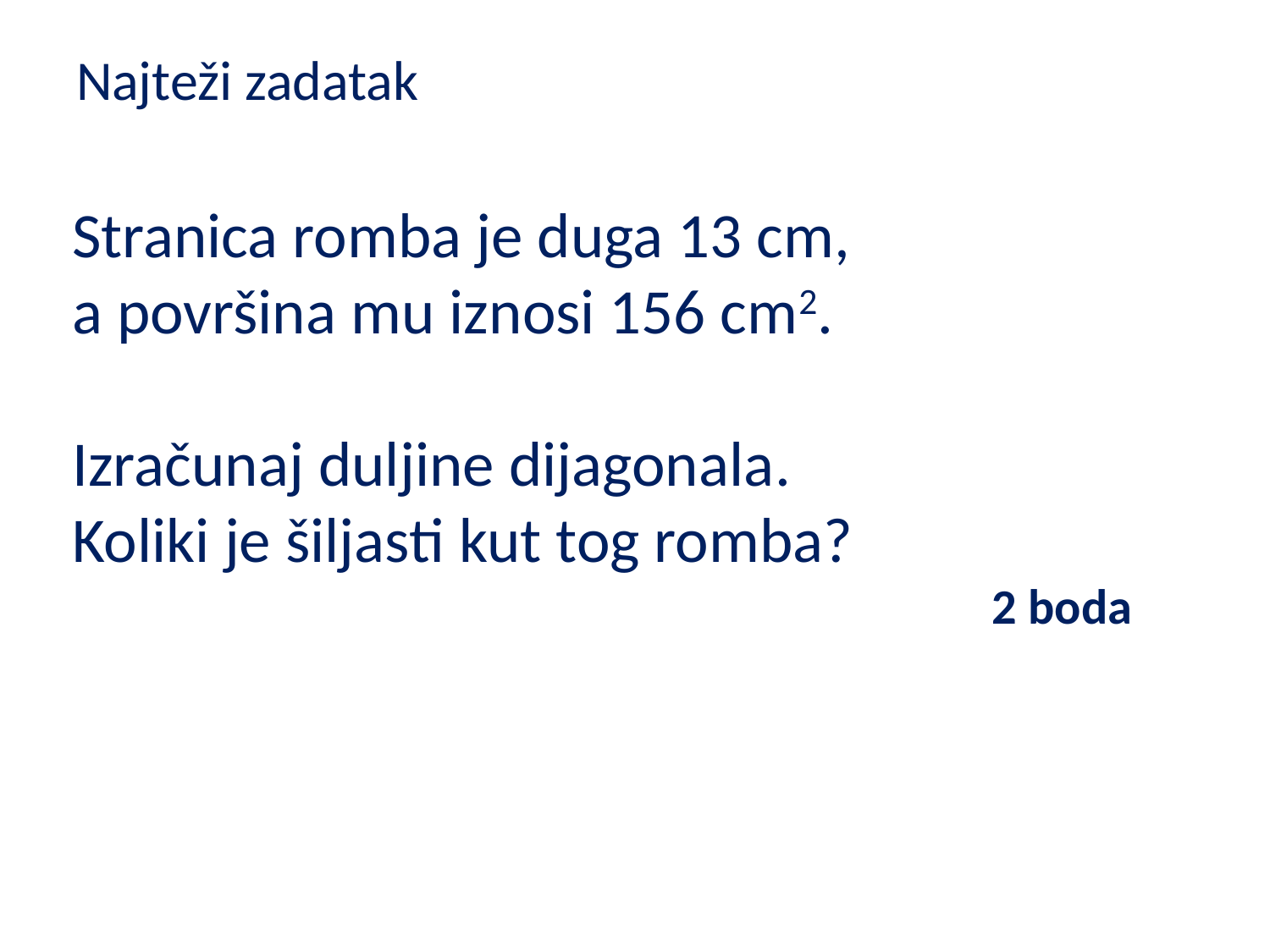

# Najteži zadatak
Stranica romba je duga 13 cm,
a površina mu iznosi 156 cm2.

Izračunaj duljine dijagonala.
Koliki je šiljasti kut tog romba?
                                                                                  2 boda